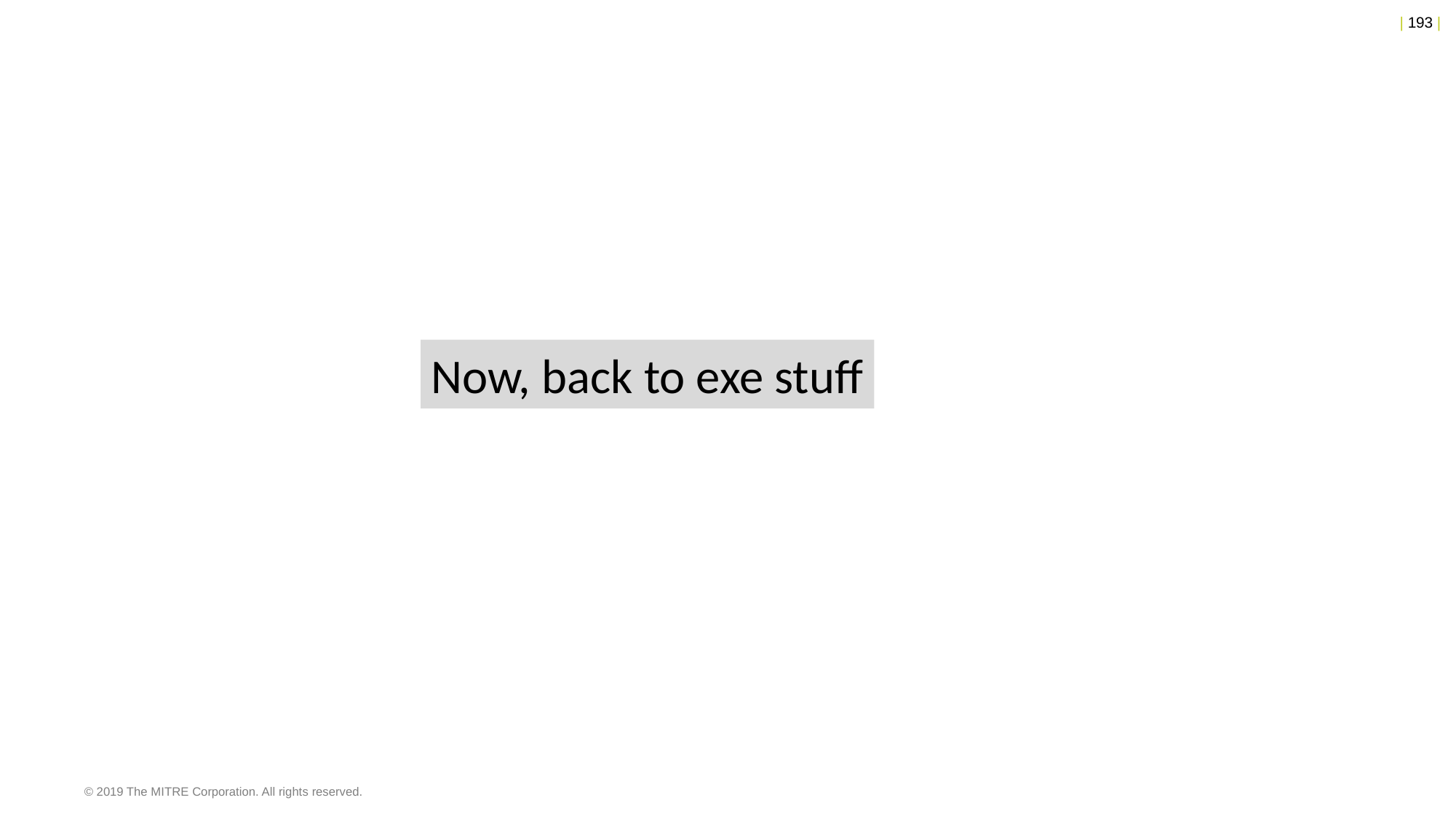

Now, back to exe stuff
© 2019 The MITRE Corporation. All rights reserved.